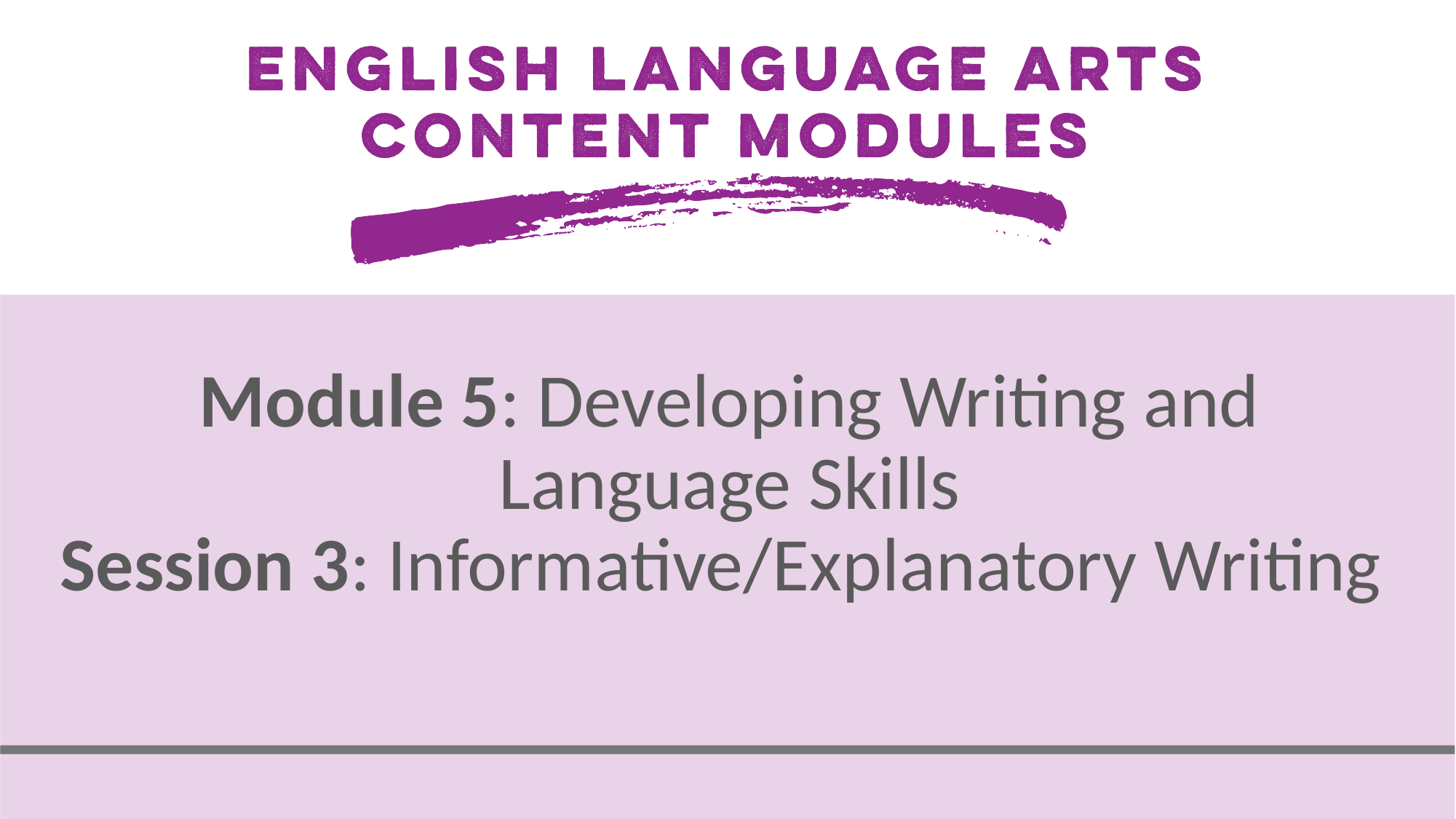

# Module 5: Developing Writing and Language Skills Session 3: Informative/Explanatory Writing